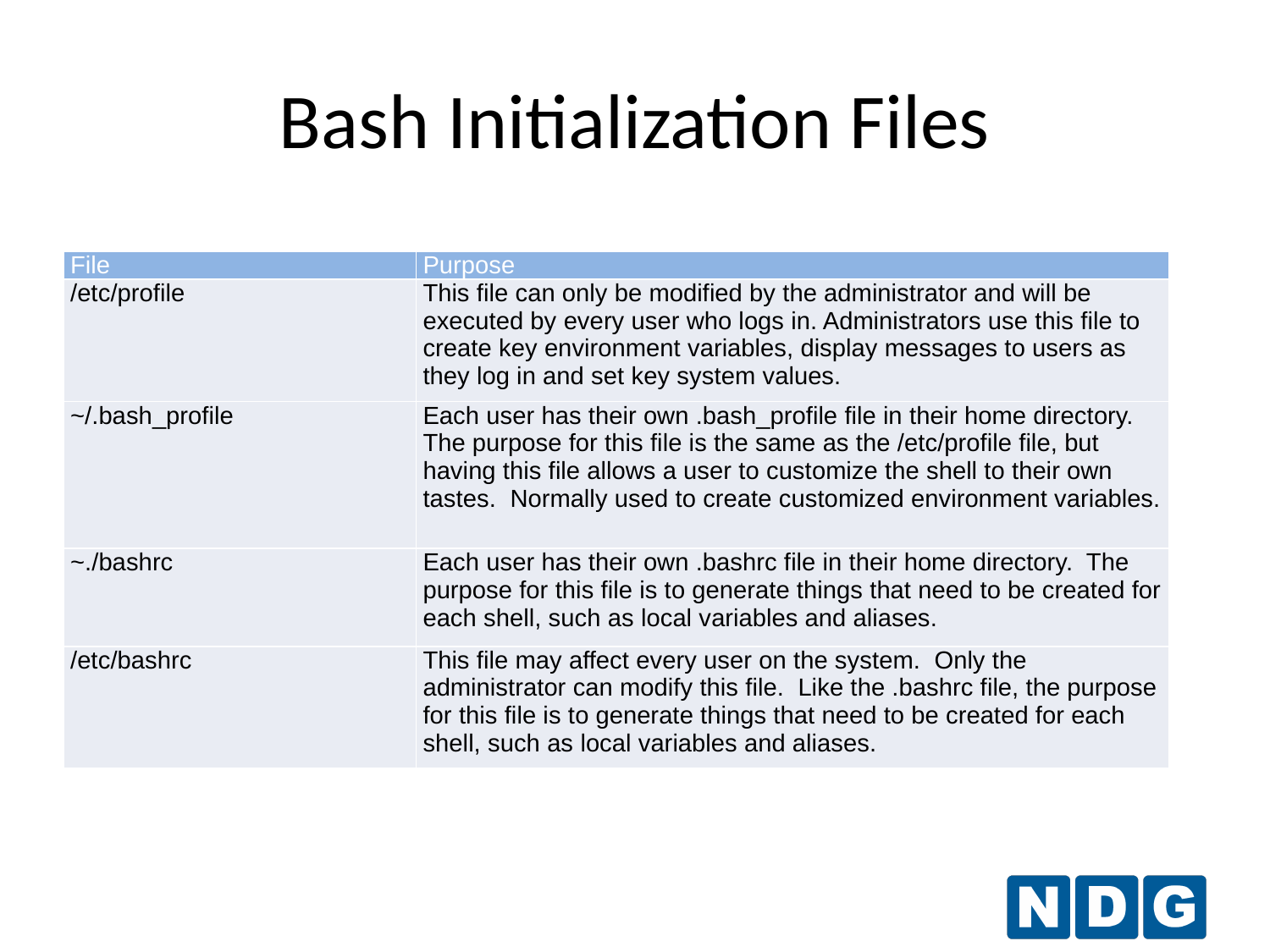

# Bash Initialization Files

| File | Purpose |
| --- | --- |
| /etc/profile | This file can only be modified by the administrator and will be executed by every user who logs in. Administrators use this file to create key environment variables, display messages to users as they log in and set key system values. |
| ~/.bash\_profile | Each user has their own .bash\_profile file in their home directory. The purpose for this file is the same as the /etc/profile file, but having this file allows a user to customize the shell to their own tastes. Normally used to create customized environment variables. |
| ~./bashrc | Each user has their own .bashrc file in their home directory. The purpose for this file is to generate things that need to be created for each shell, such as local variables and aliases. |
| /etc/bashrc | This file may affect every user on the system. Only the administrator can modify this file. Like the .bashrc file, the purpose for this file is to generate things that need to be created for each shell, such as local variables and aliases. |